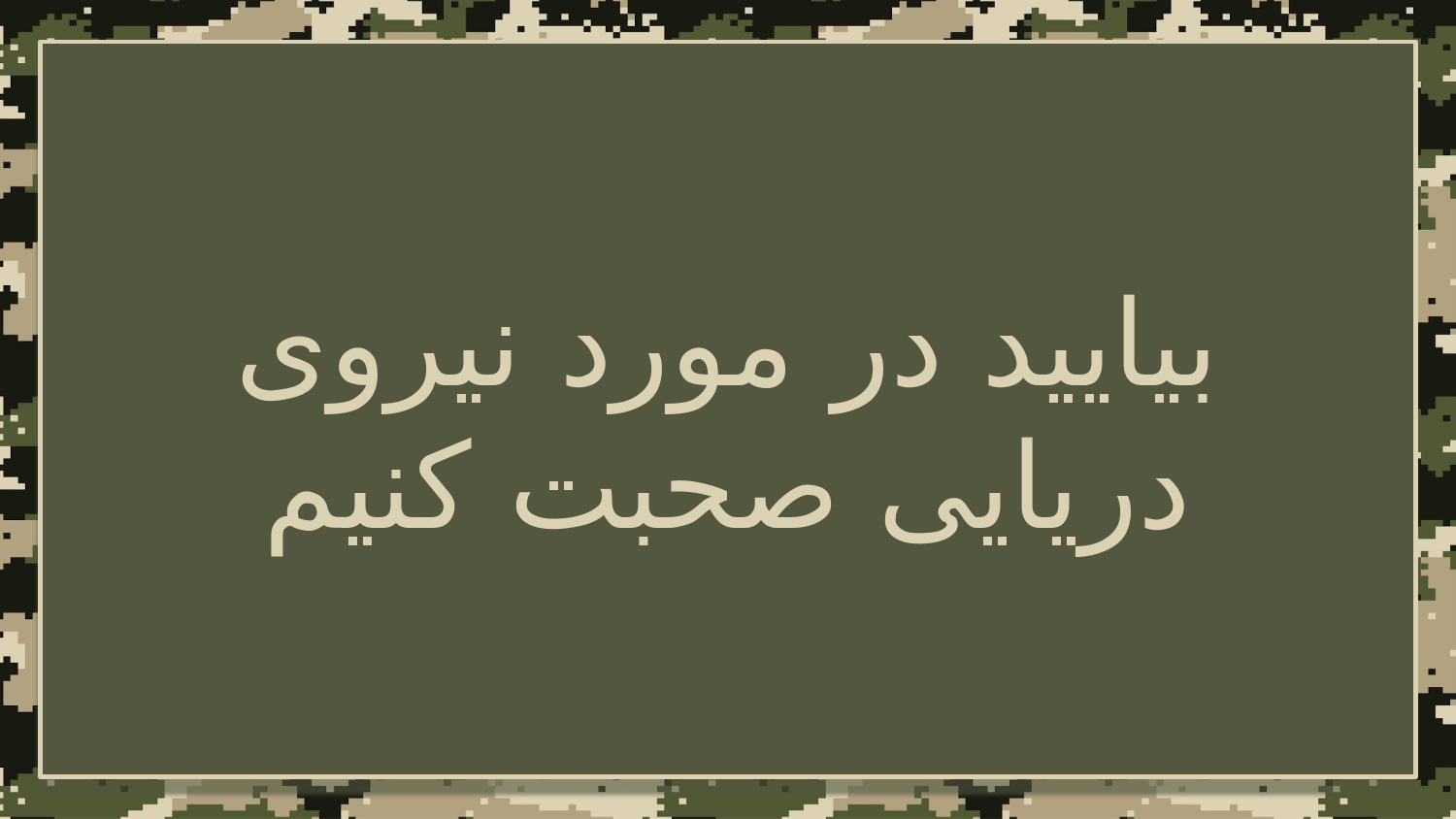

# بیایید در مورد نیروی دریایی صحبت کنیم